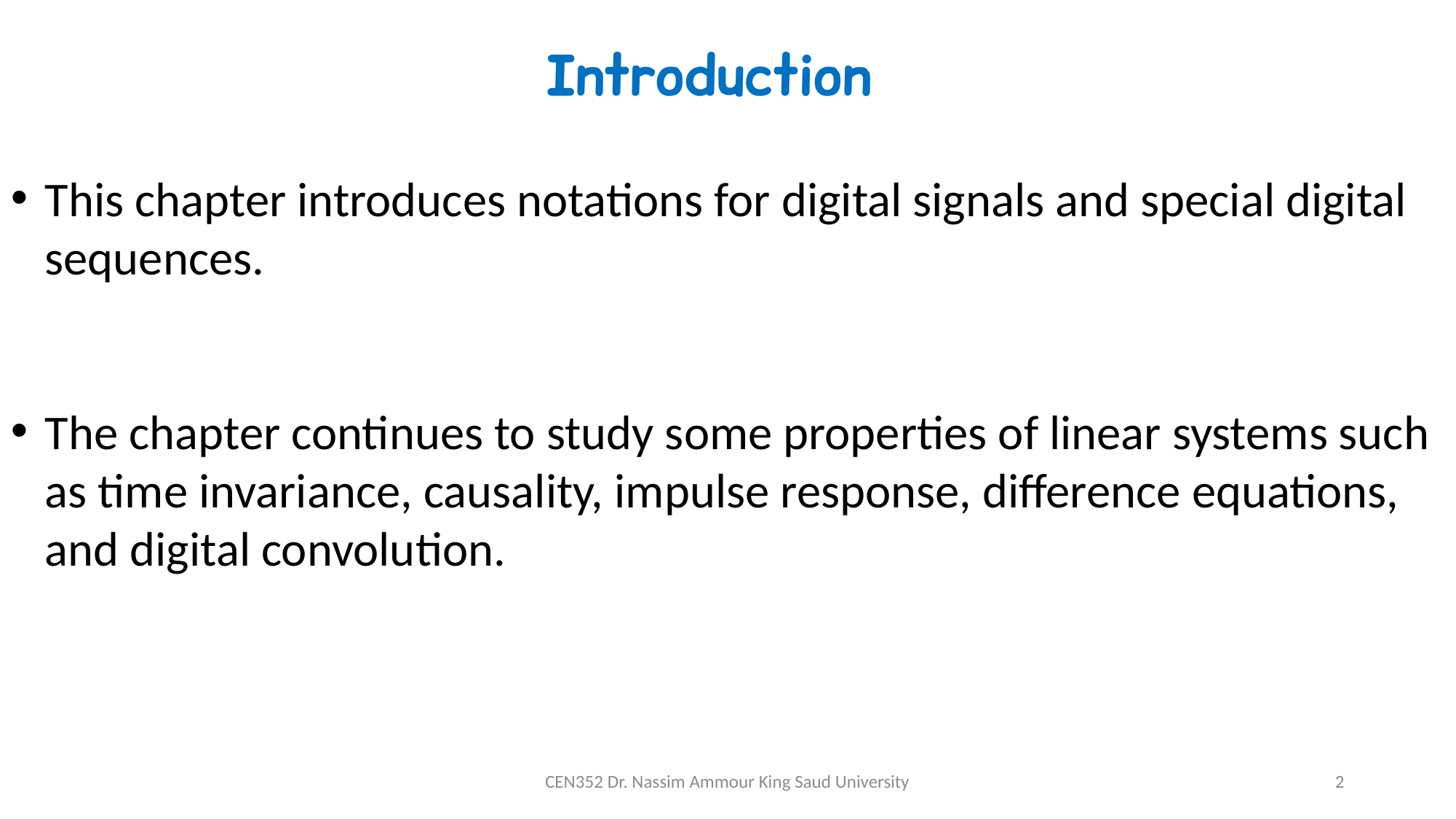

Introduction
This chapter introduces notations for digital signals and special digital sequences.

The chapter continues to study some properties of linear systems such as time invariance, causality, impulse response, difference equations, and digital convolution.

CEN352 Dr. Nassim Ammour King Saud University
2